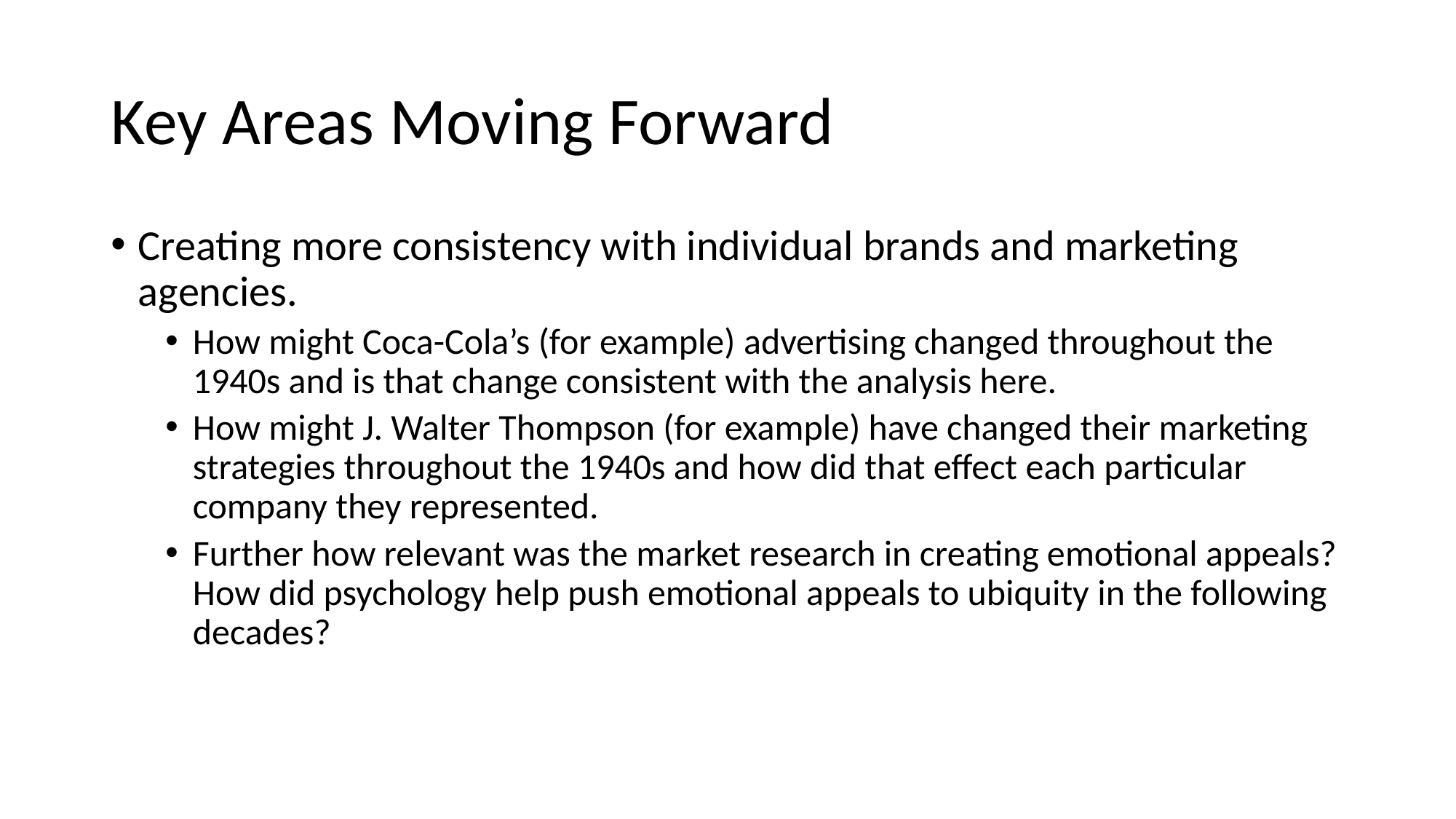

# Key Areas Moving Forward
Creating more consistency with individual brands and marketing agencies.
How might Coca-Cola’s (for example) advertising changed throughout the 1940s and is that change consistent with the analysis here.
How might J. Walter Thompson (for example) have changed their marketing strategies throughout the 1940s and how did that effect each particular company they represented.
Further how relevant was the market research in creating emotional appeals? How did psychology help push emotional appeals to ubiquity in the following decades?